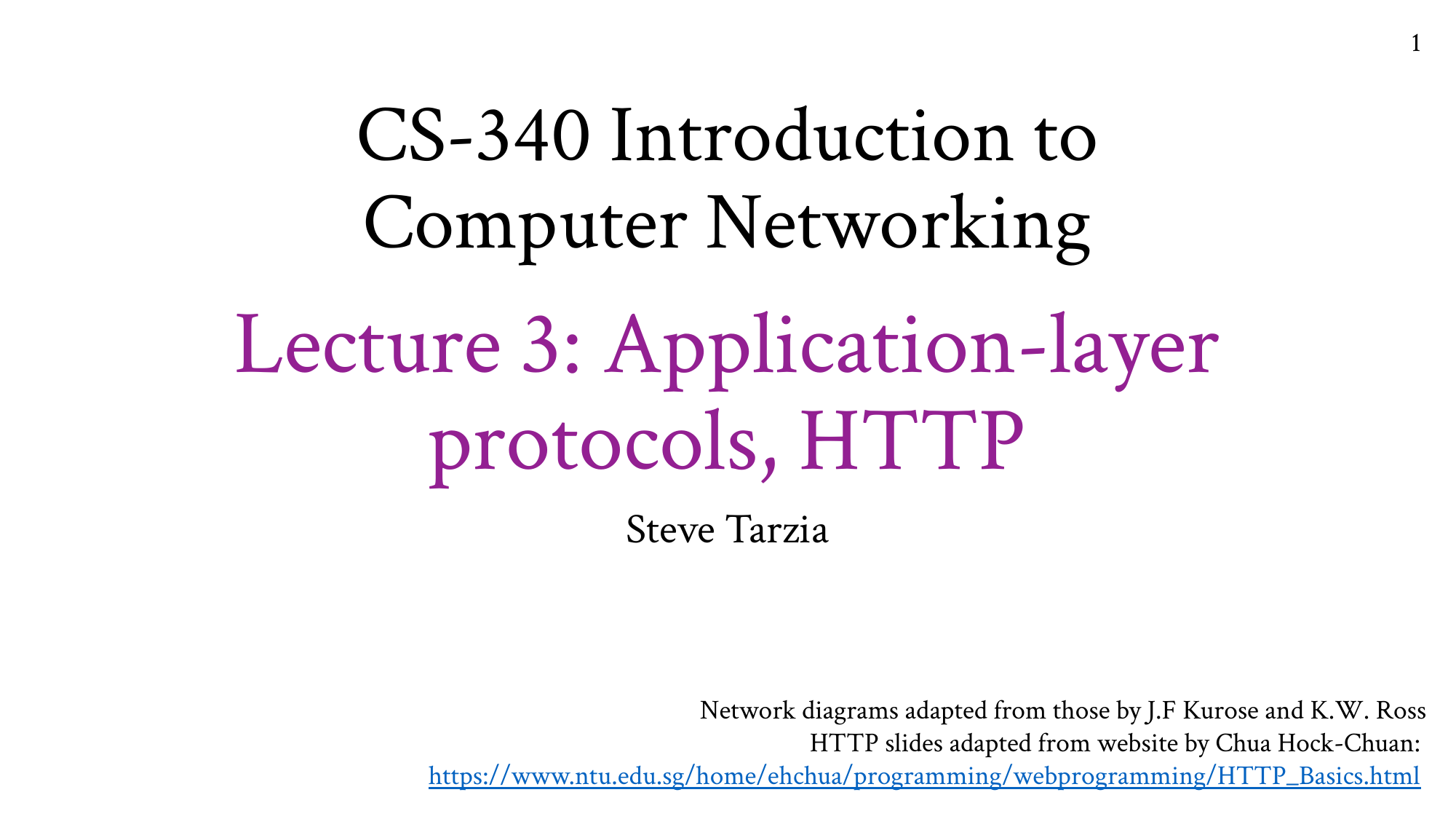

# CS-340 Introduction to Computer Networking Lecture 3: Application-layer protocols, HTTP
Steve Tarzia
Network diagrams adapted from those by J.F Kurose and K.W. Ross
HTTP slides adapted from website by Chua Hock-Chuan: https://www.ntu.edu.sg/home/ehchua/programming/webprogramming/HTTP_Basics.html